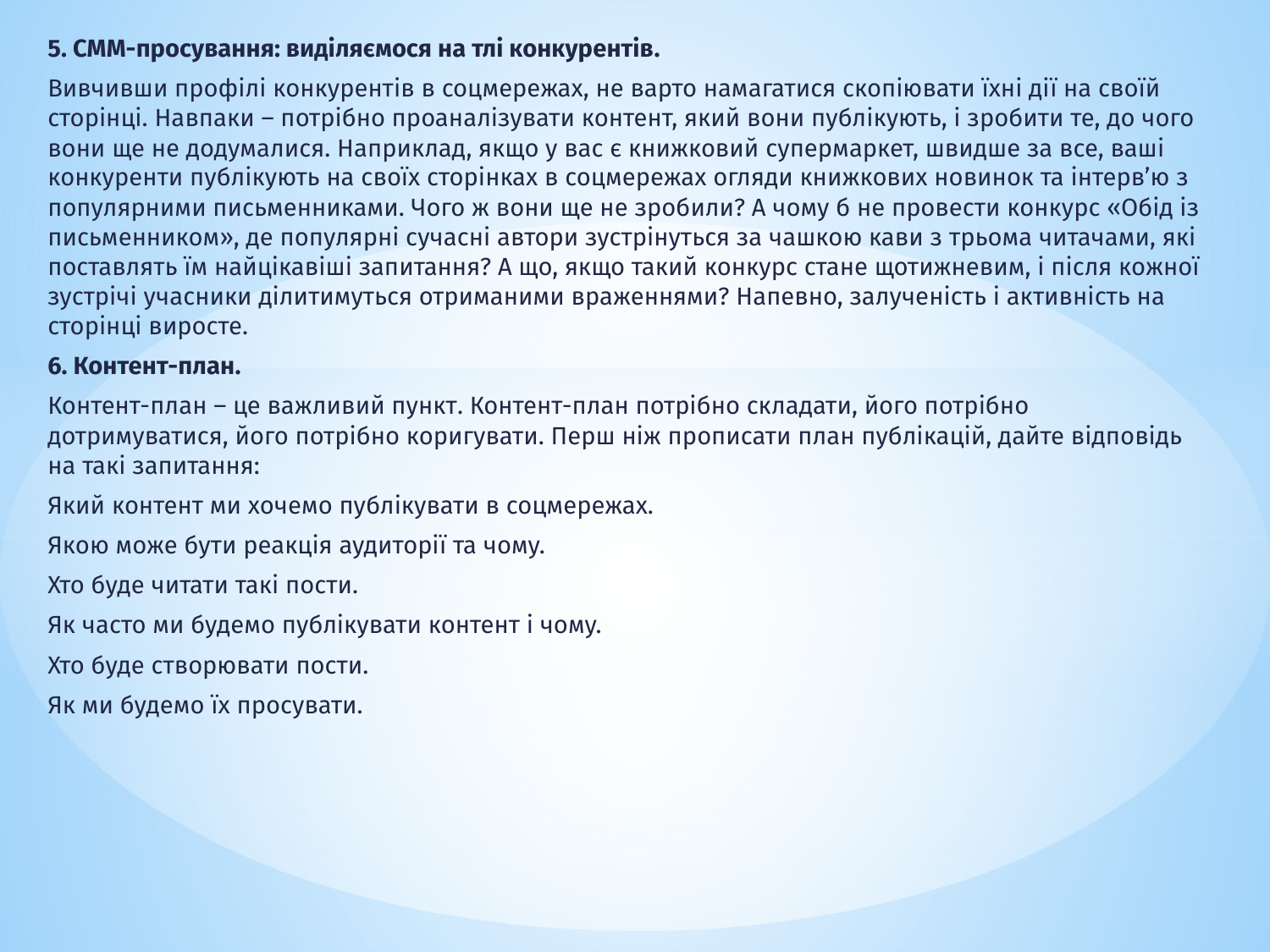

5. СММ-просування: виділяємося на тлі конкурентів.
Вивчивши профілі конкурентів в соцмережах, не варто намагатися скопіювати їхні дії на своїй сторінці. Навпаки – потрібно проаналізувати контент, який вони публікують, і зробити те, до чого вони ще не додумалися. Наприклад, якщо у вас є книжковий супермаркет, швидше за все, ваші конкуренти публікують на своїх сторінках в соцмережах огляди книжкових новинок та інтерв’ю з популярними письменниками. Чого ж вони ще не зробили? А чому б не провести конкурс «Обід із письменником», де популярні сучасні автори зустрінуться за чашкою кави з трьома читачами, які поставлять їм найцікавіші запитання? А що, якщо такий конкурс стане щотижневим, і після кожної зустрічі учасники ділитимуться отриманими враженнями? Напевно, залученість і активність на сторінці виросте.
6. Контент-план.
Контент-план – це важливий пункт. Контент-план потрібно складати, його потрібно дотримуватися, його потрібно коригувати. Перш ніж прописати план публікацій, дайте відповідь на такі запитання:
Який контент ми хочемо публікувати в соцмережах.
Якою може бути реакція аудиторії та чому.
Хто буде читати такі пости.
Як часто ми будемо публікувати контент і чому.
Хто буде створювати пости.
Як ми будемо їх просувати.